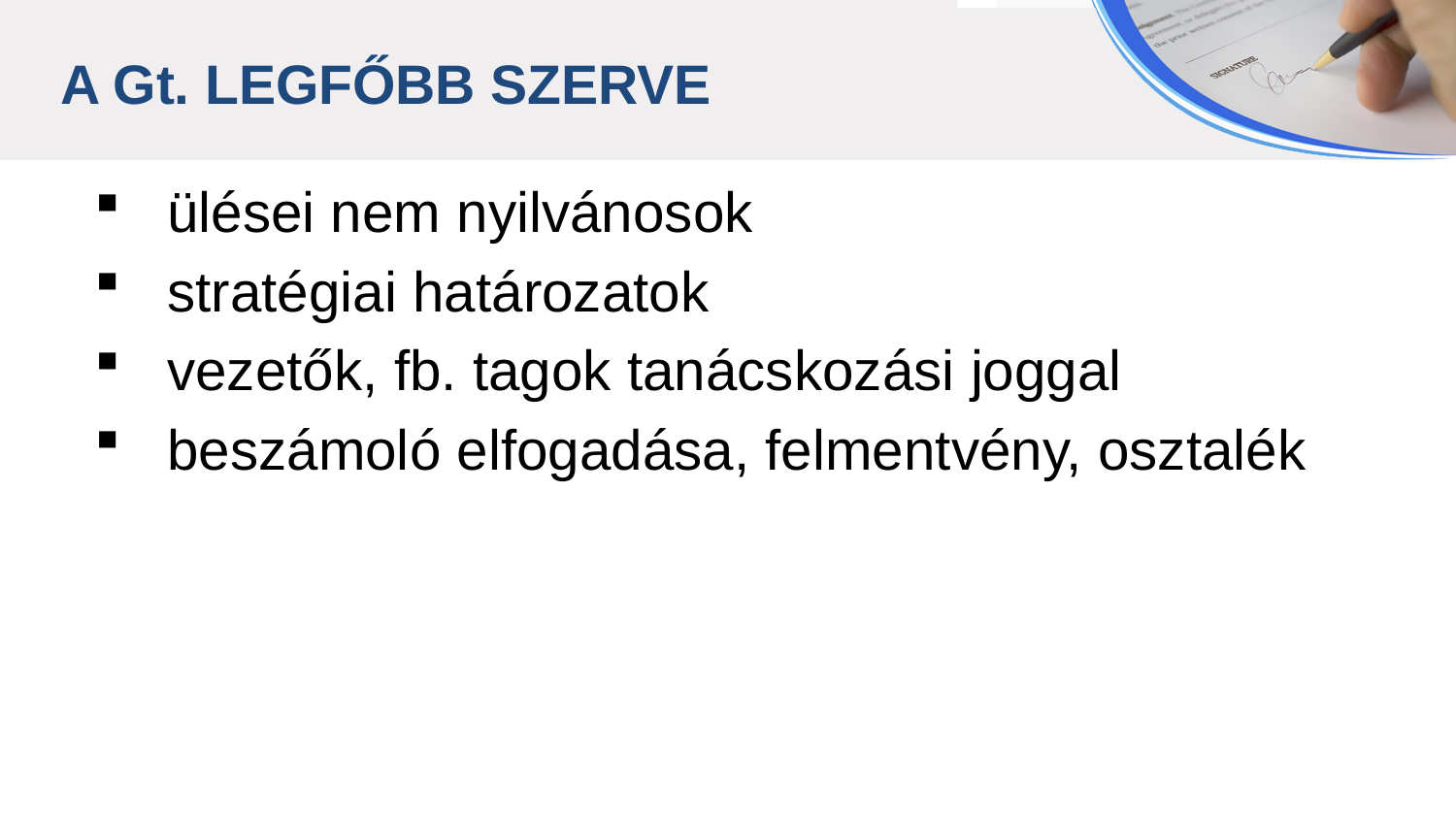

A Gt. LEGFŐBB SZERVE
ülései nem nyilvánosok
stratégiai határozatok
vezetők, fb. tagok tanácskozási joggal
beszámoló elfogadása, felmentvény, osztalék